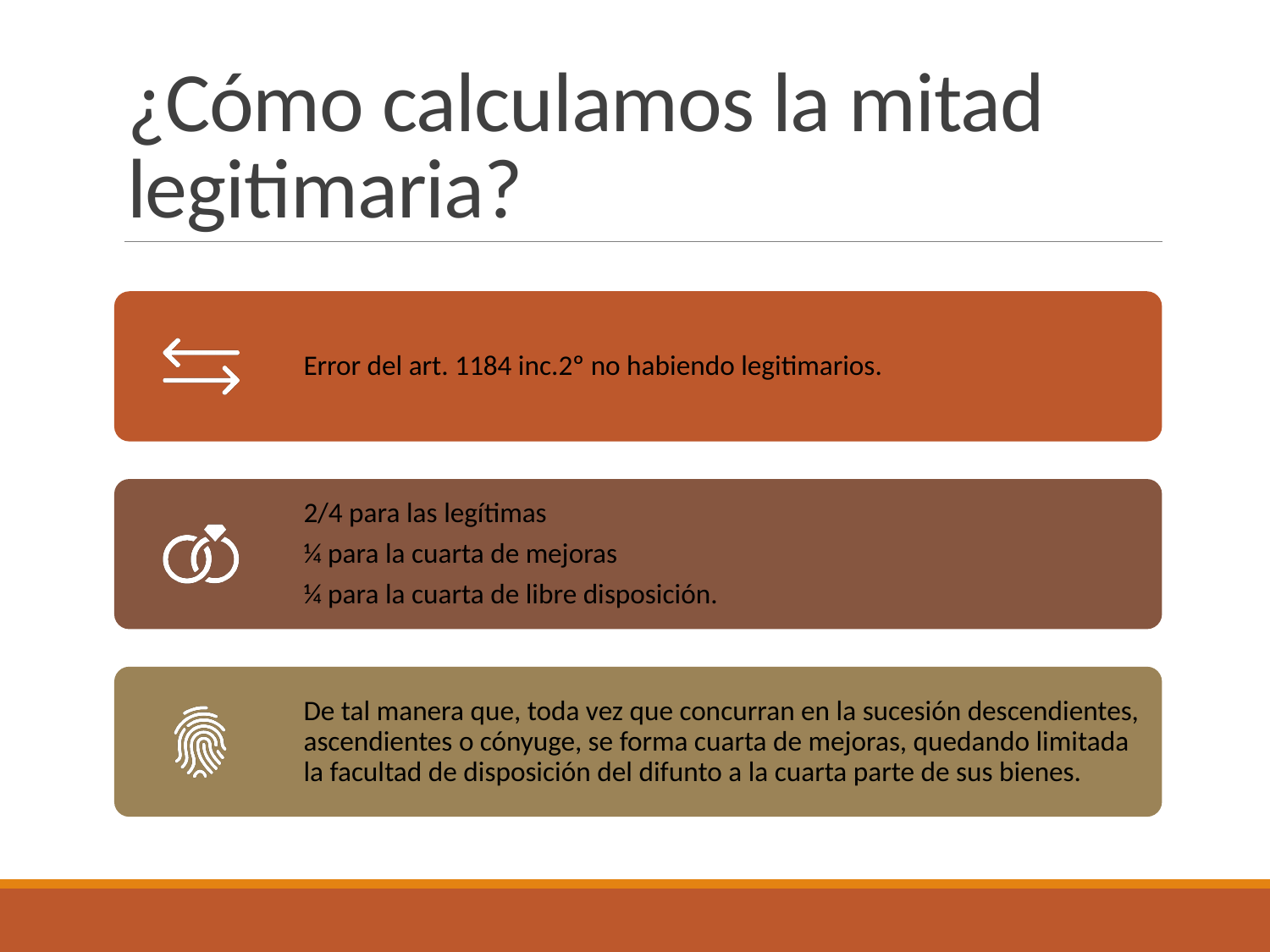

# ¿Cómo calculamos la mitad legitimaria?
Error del art. 1184 inc.2º no habiendo legitimarios.
2/4 para las legítimas
¼ para la cuarta de mejoras
¼ para la cuarta de libre disposición.
De tal manera que, toda vez que concurran en la sucesión descendientes, ascendientes o cónyuge, se forma cuarta de mejoras, quedando limitada la facultad de disposición del difunto a la cuarta parte de sus bienes.